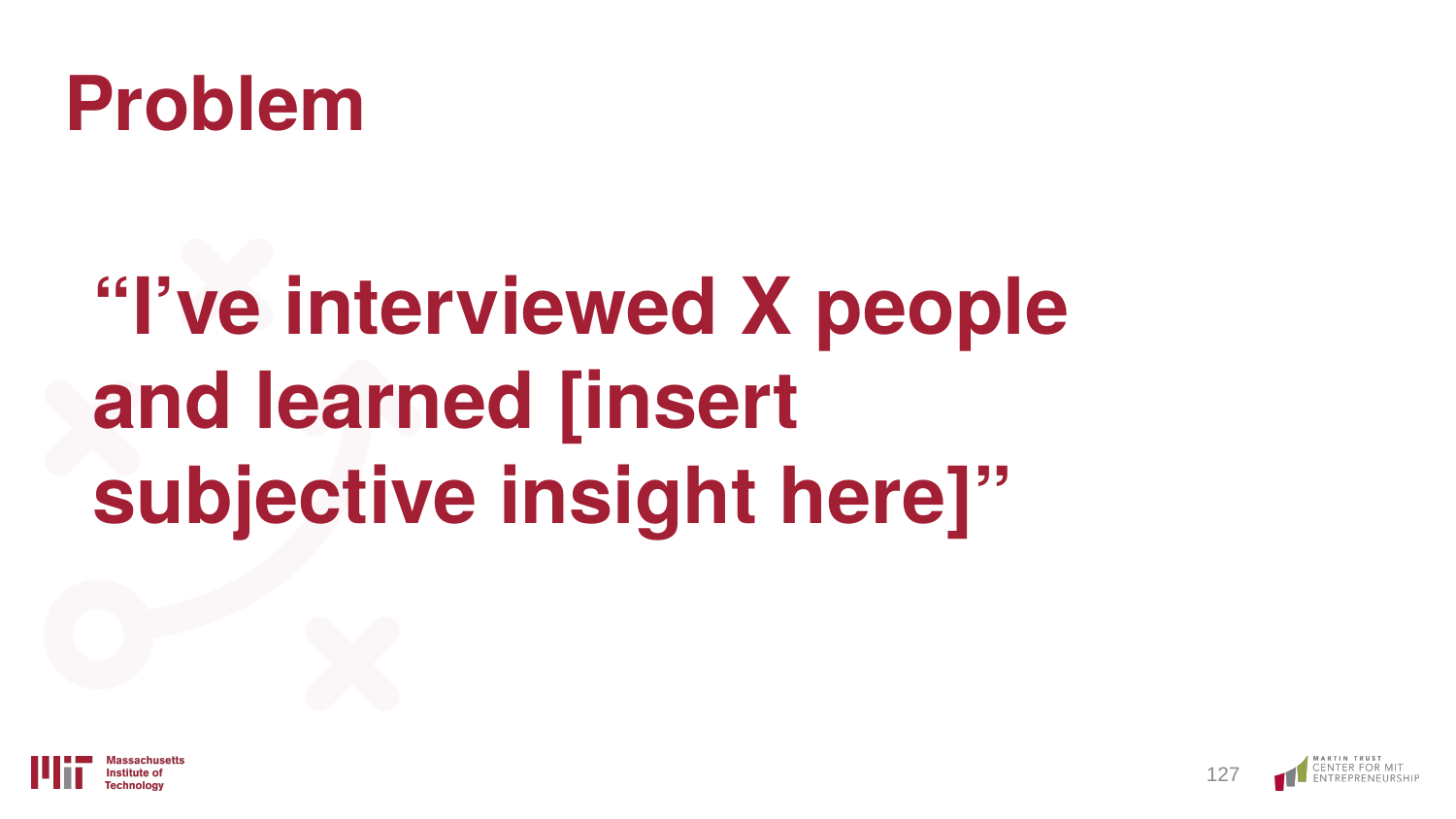

Problem
# “I’ve interviewed X people and learned [insert subjective insight here]”
127